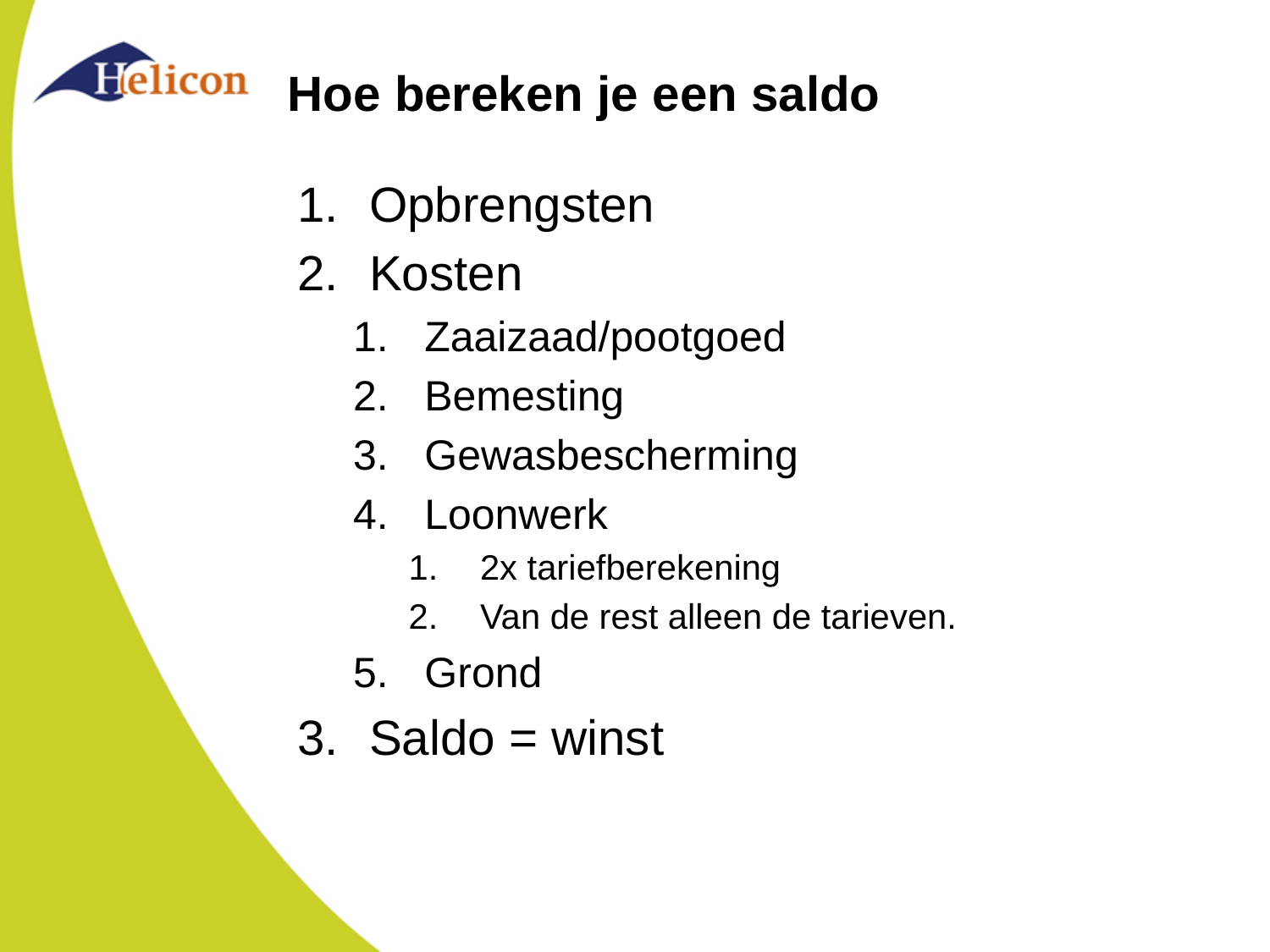

# Hoe bereken je een saldo
Opbrengsten
Kosten
Zaaizaad/pootgoed
Bemesting
Gewasbescherming
Loonwerk
2x tariefberekening
Van de rest alleen de tarieven.
Grond
Saldo = winst